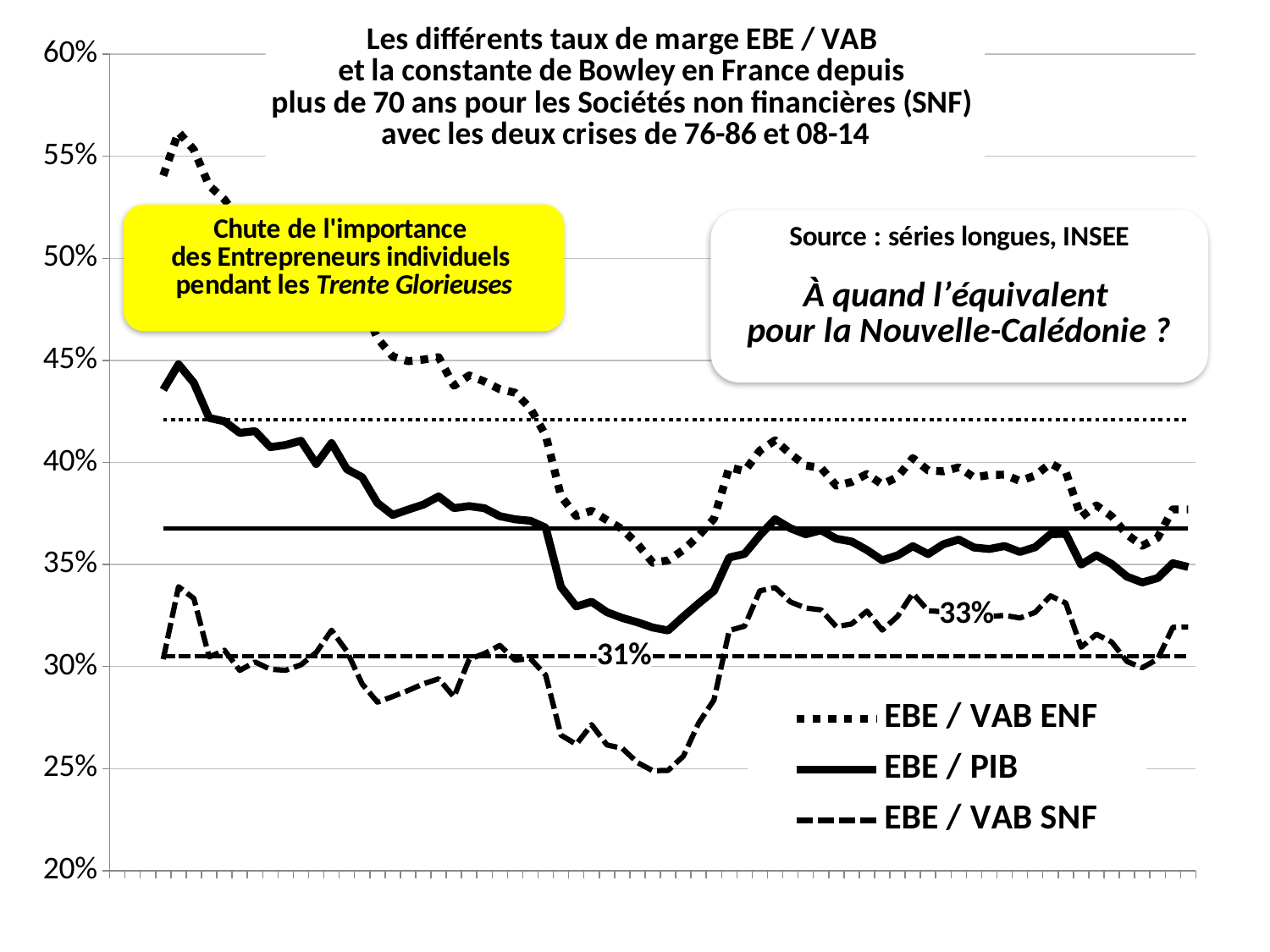

### Chart: Les différents taux de marge EBE / VAB
et la constante de Bowley en France depuis
plus de 70 ans pour les Sociétés non financières (SNF)
avec les deux crises de 76-86 et 08-14

| Category | EBE / VAB ENF | EBE / PIB | EBE / VAB SNF | EBE / PIB | EBE / VAB SNF | EBE / VAB ENF |
|---|---|---|---|---|---|---|
| 1946.0 | None | None | None | None | None | None |
| 1947.0 | None | None | None | None | None | None |
| 1948.0 | None | None | None | None | None | None |
| 1949.0 | 0.540540255020653 | 0.435618113179171 | 0.303595839524517 | 0.367707719608248 | 0.305041568149528 | 0.420900912752745 |
| 1950.0 | 0.561831991631419 | 0.448086812757542 | 0.339120175290747 | 0.367707719608248 | 0.305041568149528 | 0.420900912752745 |
| 1951.0 | 0.553194580654535 | 0.439016954302575 | 0.333380406455009 | 0.367707719608248 | 0.305041568149528 | 0.420900912752745 |
| 1952.0 | 0.53565195476168 | 0.421814628701743 | 0.30469773535467 | 0.367707719608248 | 0.305041568149528 | 0.420900912752745 |
| 1953.0 | 0.528852422717823 | 0.420159988221456 | 0.307985806810166 | 0.367707719608248 | 0.305041568149528 | 0.420900912752745 |
| 1954.0 | 0.518436299606576 | 0.414514895992535 | 0.298104118570044 | 0.367707719608248 | 0.305041568149528 | 0.420900912752745 |
| 1955.0 | 0.513402969372309 | 0.415368532043353 | 0.302240086713034 | 0.367707719608248 | 0.305041568149528 | 0.420900912752745 |
| 1956.0 | 0.502569619324711 | 0.407492845203286 | 0.298655836457432 | 0.367707719608248 | 0.305041568149528 | 0.420900912752745 |
| 1957.0 | 0.501347205201081 | 0.408576705337001 | 0.298181869792923 | 0.367707719608248 | 0.305041568149528 | 0.420900912752745 |
| 1958.0 | 0.503401565776175 | 0.410656542957383 | 0.300863366823363 | 0.367707719608248 | 0.305041568149528 | 0.420900912752745 |
| 1959.0 | 0.493035352508605 | 0.399246302448762 | 0.306892407669111 | 0.367707719608248 | 0.305041568149528 | 0.420900912752745 |
| 1960.0 | 0.501074609495982 | 0.409498488948787 | 0.317805112529889 | 0.367707719608248 | 0.305041568149528 | 0.420900912752745 |
| 1961.0 | 0.482911628123509 | 0.396734050439785 | 0.307464915968266 | 0.367707719608248 | 0.305041568149528 | 0.420900912752745 |
| 1962.0 | 0.477843244046146 | 0.392704188625601 | 0.291481729190734 | 0.367707719608248 | 0.305041568149528 | 0.420900912752745 |
| 1963.0 | 0.460909458215098 | 0.380111995374899 | 0.282566373574653 | 0.367707719608248 | 0.305041568149528 | 0.420900912752745 |
| 1964.0 | 0.451885358646923 | 0.374260187692873 | 0.285309522307061 | 0.367707719608248 | 0.305041568149528 | 0.420900912752745 |
| 1965.0 | 0.449624418039736 | 0.376871585305954 | 0.288239078274779 | 0.367707719608248 | 0.305041568149528 | 0.420900912752745 |
| 1966.0 | 0.450387398150017 | 0.379315876499113 | 0.291520821002847 | 0.367707719608248 | 0.305041568149528 | 0.420900912752745 |
| 1967.0 | 0.451589001603147 | 0.383348308276835 | 0.293991076248062 | 0.367707719608248 | 0.305041568149528 | 0.420900912752745 |
| 1968.0 | 0.437585409725709 | 0.377601555348361 | 0.285121384613295 | 0.367707719608248 | 0.305041568149528 | 0.420900912752745 |
| 1969.0 | 0.442625308958731 | 0.378597350698703 | 0.303598242152184 | 0.367707719608248 | 0.305041568149528 | 0.420900912752745 |
| 1970.0 | 0.439655817341831 | 0.377555747067004 | 0.306399501725259 | 0.367707719608248 | 0.305041568149528 | 0.420900912752745 |
| 1971.0 | 0.435915966257146 | 0.373676528386689 | 0.310366256556496 | 0.367707719608248 | 0.305041568149528 | 0.420900912752745 |
| 1972.0 | 0.434220770495431 | 0.37211711546808 | 0.303183643923891 | 0.367707719608248 | 0.305041568149528 | 0.420900912752745 |
| 1973.0 | 0.426464808210205 | 0.371407041362531 | 0.303875834561692 | 0.367707719608248 | 0.305041568149528 | 0.420900912752745 |
| 1974.0 | 0.413291782520899 | 0.368024540072143 | 0.295763273931725 | 0.367707719608248 | 0.305041568149528 | 0.420900912752745 |
| 1975.0 | 0.383453263236831 | 0.338981720069108 | 0.266379027300416 | 0.367707719608248 | 0.305041568149528 | 0.420900912752745 |
| 1976.0 | 0.373716999825165 | 0.329435119130461 | 0.261910801482112 | 0.367707719608248 | 0.305041568149528 | 0.420900912752745 |
| 1977.0 | 0.376338067442085 | 0.331764313811431 | 0.271522132943082 | 0.367707719608248 | 0.305041568149528 | 0.420900912752745 |
| 1978.0 | 0.37174376234826 | 0.326632140767626 | 0.261615172626685 | 0.367707719608248 | 0.305041568149528 | 0.420900912752745 |
| 1979.0 | 0.367337217678476 | 0.323816331412874 | 0.25994243159082 | 0.367707719608248 | 0.305041568149528 | 0.420900912752745 |
| 1980.0 | 0.360049063741859 | 0.321696083960529 | 0.252969935755161 | 0.367707719608248 | 0.305041568149528 | 0.420900912752745 |
| 1981.0 | 0.350867963892292 | 0.319124772420284 | 0.2489632879224 | 0.367707719608248 | 0.305041568149528 | 0.420900912752745 |
| 1982.0 | 0.351998173767384 | 0.317684431001284 | 0.249127231962705 | 0.367707719608248 | 0.305041568149528 | 0.420900912752745 |
| 1983.0 | 0.357153853621825 | 0.324465155130173 | 0.256078651931792 | 0.367707719608248 | 0.305041568149528 | 0.420900912752745 |
| 1984.0 | 0.364083190648608 | 0.330946885375148 | 0.272276661093955 | 0.367707719608248 | 0.305041568149528 | 0.420900912752745 |
| 1985.0 | 0.37241335264035 | 0.337061751702527 | 0.283633843802341 | 0.367707719608248 | 0.305041568149528 | 0.420900912752745 |
| 1986.0 | 0.397622530207536 | 0.353419286382905 | 0.317654217485866 | 0.367707719608248 | 0.305041568149528 | 0.420900912752745 |
| 1987.0 | 0.395752558914127 | 0.355180638253049 | 0.319788447194255 | 0.367707719608248 | 0.305041568149528 | 0.420900912752745 |
| 1988.0 | 0.405824777001182 | 0.364276460422988 | 0.337082573177062 | 0.367707719608248 | 0.305041568149528 | 0.420900912752745 |
| 1989.0 | 0.41086254530422 | 0.372190722072522 | 0.338701029762003 | 0.367707719608248 | 0.305041568149528 | 0.420900912752745 |
| 1990.0 | 0.40415449428368 | 0.367730730621172 | 0.331649577521484 | 0.367707719608248 | 0.305041568149528 | 0.420900912752745 |
| 1991.0 | 0.398479672803217 | 0.364805333527292 | 0.328667803942185 | 0.367707719608248 | 0.305041568149528 | 0.420900912752745 |
| 1992.0 | 0.397358636773548 | 0.36678761090176 | 0.327774007554016 | 0.367707719608248 | 0.305041568149528 | 0.420900912752745 |
| 1993.0 | 0.388628084833287 | 0.362633758936839 | 0.319548601711231 | 0.367707719608248 | 0.305041568149528 | 0.420900912752745 |
| 1994.0 | 0.390412773969883 | 0.361246966893175 | 0.320858595412099 | 0.367707719608248 | 0.305041568149528 | 0.420900912752745 |
| 1995.0 | 0.394323908394345 | 0.357095230789852 | 0.3271762851191 | 0.367707719608248 | 0.305041568149528 | 0.420900912752745 |
| 1996.0 | 0.389211534391227 | 0.352063586137089 | 0.317853015521432 | 0.367707719608248 | 0.305041568149528 | 0.420900912752745 |
| 1997.0 | 0.392845087814763 | 0.354444481471546 | 0.324567827806366 | 0.367707719608248 | 0.305041568149528 | 0.420900912752745 |
| 1998.0 | 0.402166212780387 | 0.358980320487783 | 0.335899966222705 | 0.367707719608248 | 0.305041568149528 | 0.420900912752745 |
| 1999.0 | 0.396139348013342 | 0.355090412190163 | 0.327368210606695 | 0.367707719608248 | 0.305041568149528 | 0.420900912752745 |
| 2000.0 | 0.395665099869926 | 0.359926535722 | 0.326796992931937 | 0.367707719608248 | 0.305041568149528 | 0.420900912752745 |
| 2001.0 | 0.397643846266999 | 0.362204954151389 | 0.327737969830021 | 0.367707719608248 | 0.305041568149528 | 0.420900912752745 |
| 2002.0 | 0.392669845802873 | 0.358322522514716 | 0.321769315844634 | 0.367707719608248 | 0.305041568149528 | 0.420900912752745 |
| 2003.0 | 0.393818659687789 | 0.3575747554228 | 0.324494952528156 | 0.367707719608248 | 0.305041568149528 | 0.420900912752745 |
| 2004.0 | 0.394006906638733 | 0.359030052484143 | 0.325059709295764 | 0.367707719608248 | 0.305041568149528 | 0.420900912752745 |
| 2005.0 | 0.390895231783471 | 0.356148366606129 | 0.323805058113433 | 0.367707719608248 | 0.305041568149528 | 0.420900912752745 |
| 2006.0 | 0.393593756711879 | 0.358461377250975 | 0.326527173710068 | 0.367707719608248 | 0.305041568149528 | 0.420900912752745 |
| 2007.0 | 0.399578750666348 | 0.364845030562491 | 0.334618561274766 | 0.367707719608248 | 0.305041568149528 | 0.420900912752745 |
| 2008.0 | 0.395475877509978 | 0.365022965726592 | 0.331109891555175 | 0.367707719608248 | 0.305041568149528 | 0.420900912752745 |
| 2009.0 | 0.373241204507347 | 0.349933953647647 | 0.309461658736702 | 0.367707719608248 | 0.305041568149528 | 0.420900912752745 |
| 2010.0 | 0.378948225228528 | 0.354501264210167 | 0.31583930106199 | 0.367707719608248 | 0.305041568149528 | 0.420900912752745 |
| 2011.0 | 0.373595135714318 | 0.350233383059355 | 0.312025097988186 | 0.367707719608248 | 0.305041568149528 | 0.420900912752745 |
| 2012.0 | 0.364650611148849 | 0.344048120467922 | 0.302484196229097 | 0.367707719608248 | 0.305041568149528 | 0.420900912752745 |
| 2013.0 | 0.359174897286675 | 0.341203406055654 | 0.29940033164285 | 0.367707719608248 | 0.305041568149528 | 0.420900912752745 |
| 2014.0 | 0.363115692617576 | 0.343325933631308 | 0.303649608613548 | 0.367707719608248 | 0.305041568149528 | 0.420900912752745 |
| 2015.0 | 0.377008454011183 | 0.350638496283228 | 0.319276170777274 | 0.367707719608248 | 0.305041568149528 | 0.420900912752745 |
| 2016.0 | 0.376993601000217 | 0.348772690982618 | 0.319356890564479 | 0.367707719608248 | 0.305041568149528 | 0.420900912752745 |